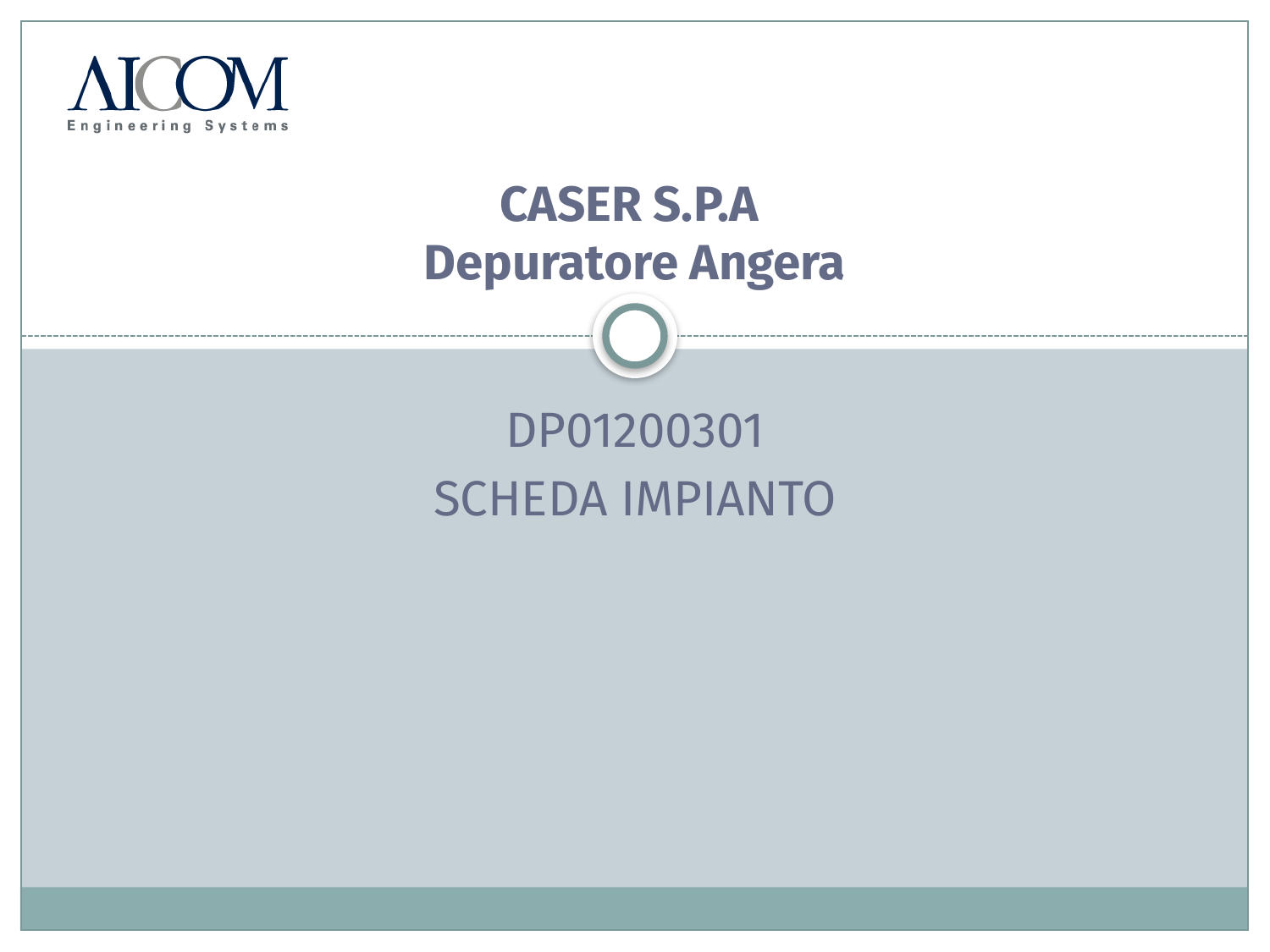

# CASER S.P.A Depuratore Angera
DP01200301
SCHEDA IMPIANTO